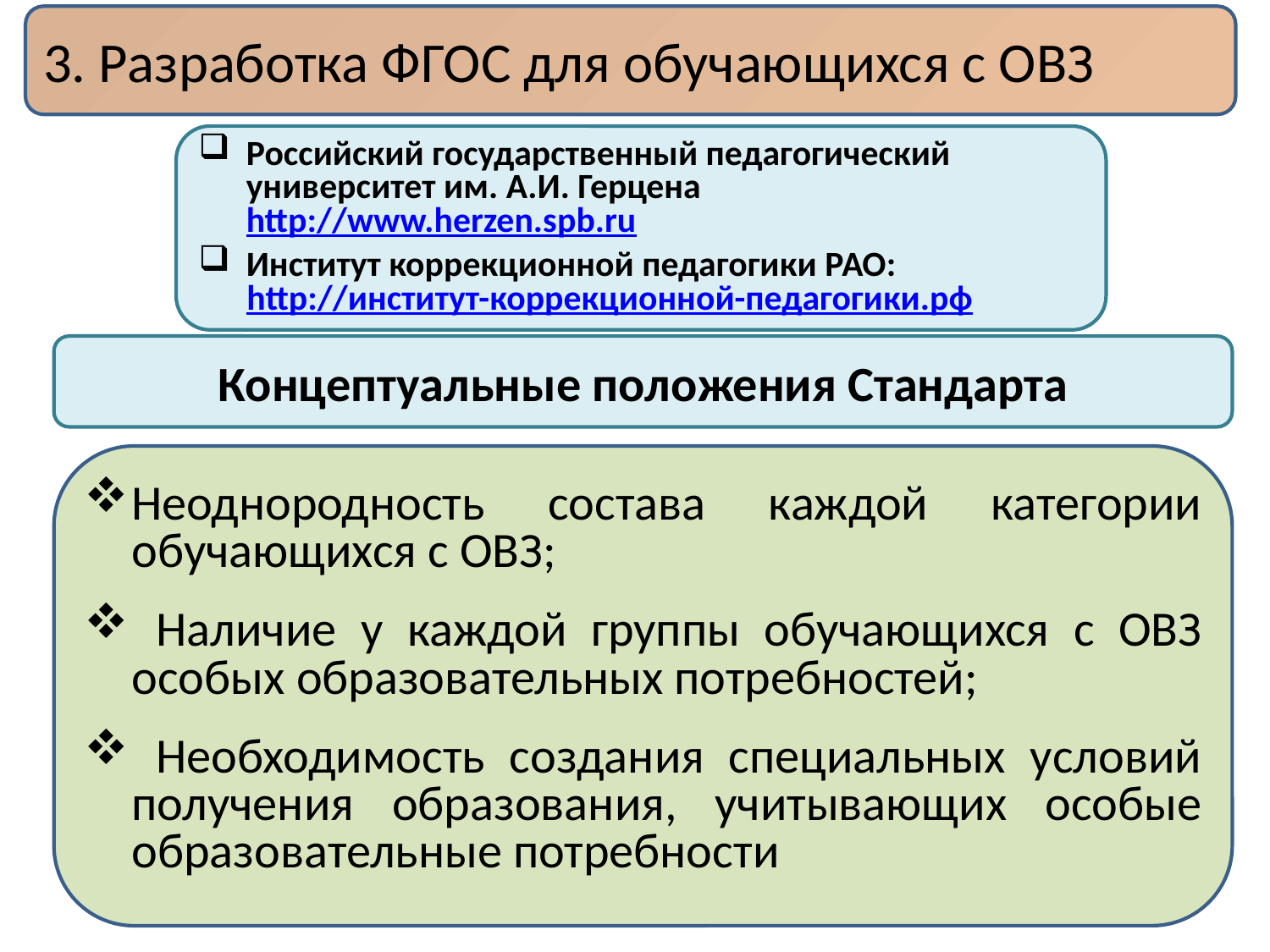

3. Разработка ФГОС для обучающихся с ОВЗ
Российский государственный педагогический университет им. А.И. Герцена  http://www.herzen.spb.ru
Институт коррекционной педагогики РАО:
      http://институт-коррекционной-педагогики.рф
Концептуальные положения Стандарта

Неоднородность состава каждой категории обучающихся с ОВЗ;
 Наличие у каждой группы обучающихся с ОВЗ особых образовательных потребностей;
 Необходимость создания специальных условий получения образования, учитывающих особые образовательные потребности